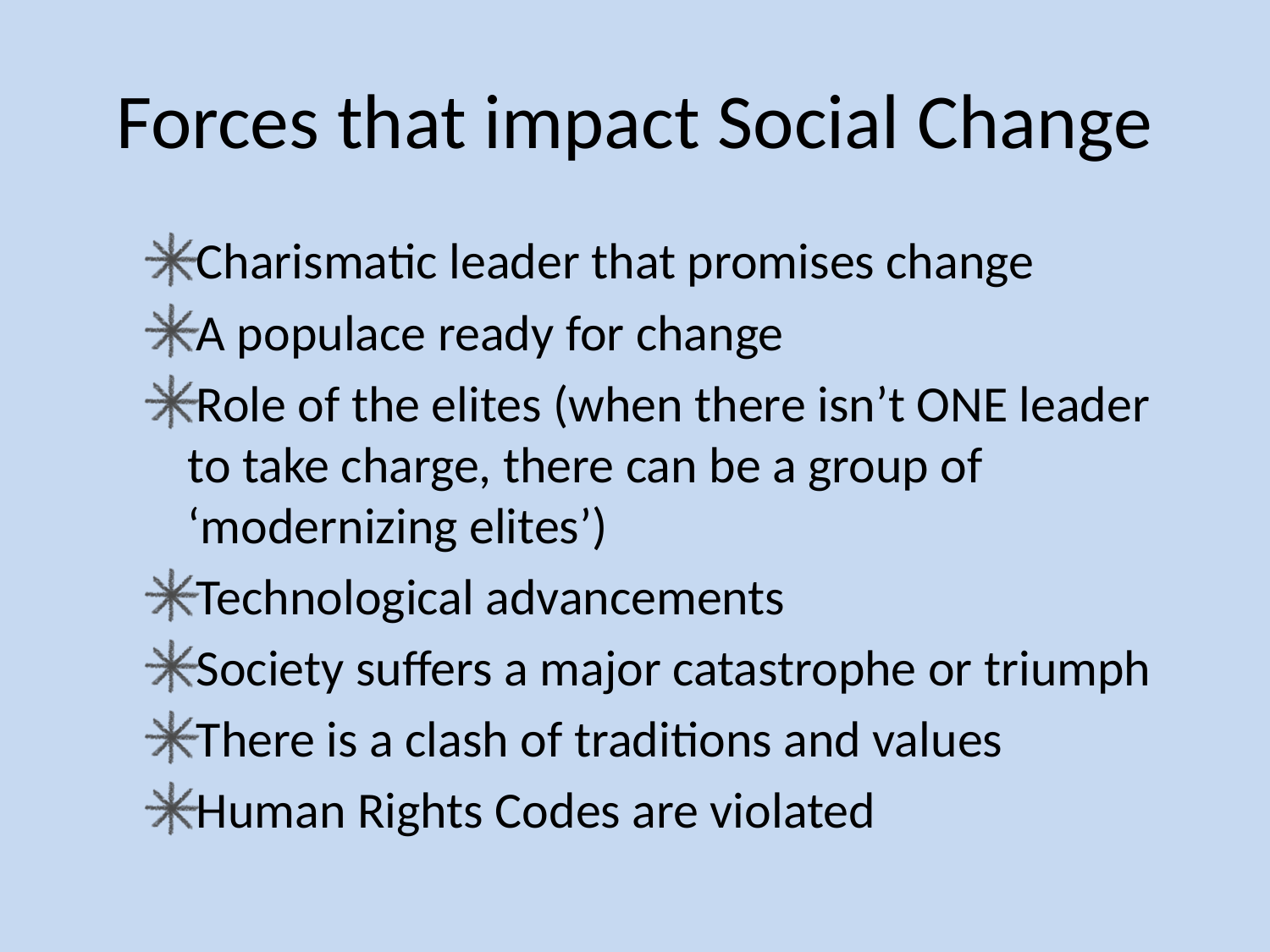

# Forces that impact Social Change
Charismatic leader that promises change
A populace ready for change
Role of the elites (when there isn’t ONE leader to take charge, there can be a group of ‘modernizing elites’)
Technological advancements
Society suffers a major catastrophe or triumph
There is a clash of traditions and values
Human Rights Codes are violated